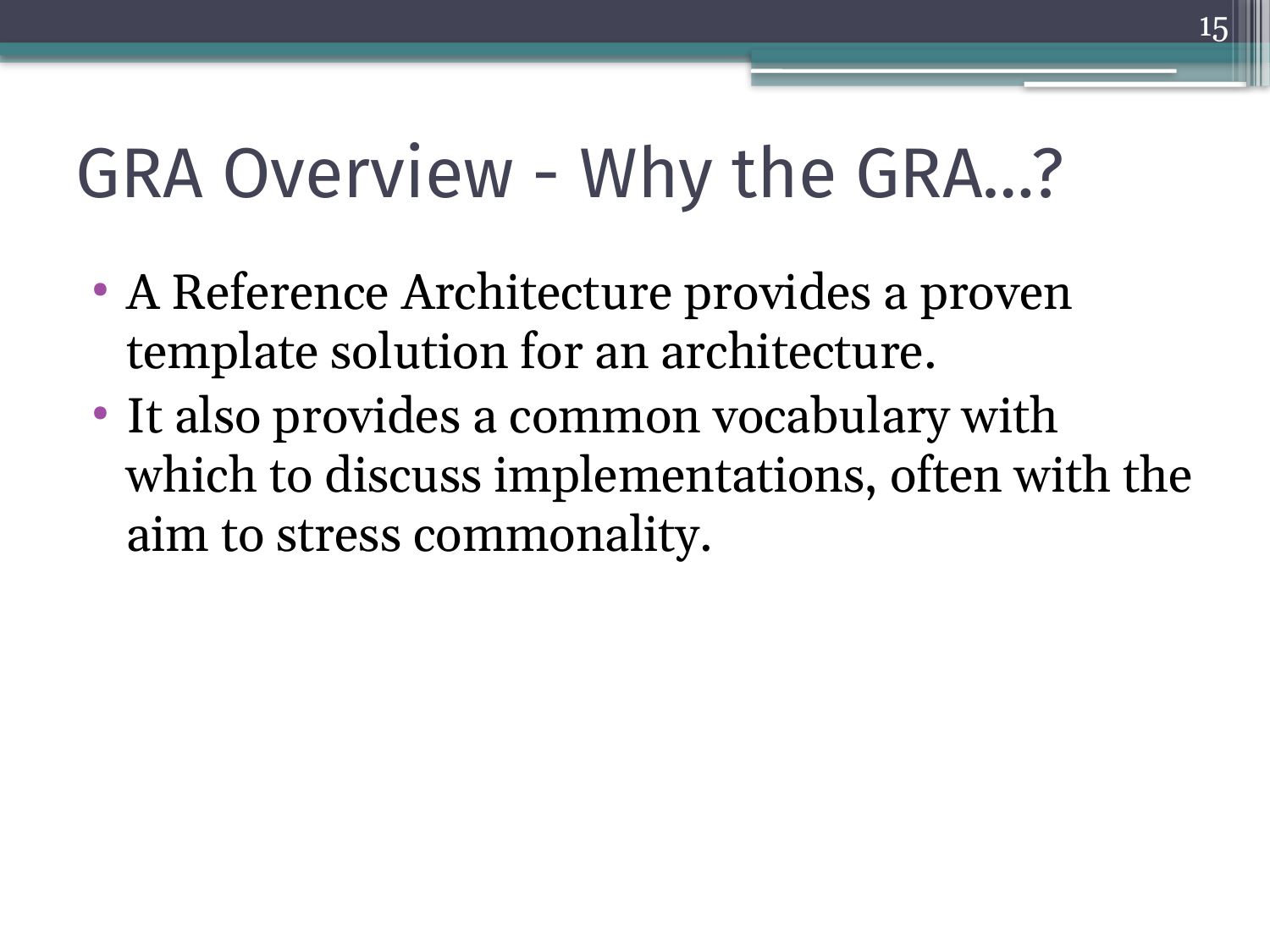

15
# GRA Overview - Why the GRA…?
A Reference Architecture provides a proven template solution for an architecture.
It also provides a common vocabulary with which to discuss implementations, often with the aim to stress commonality.